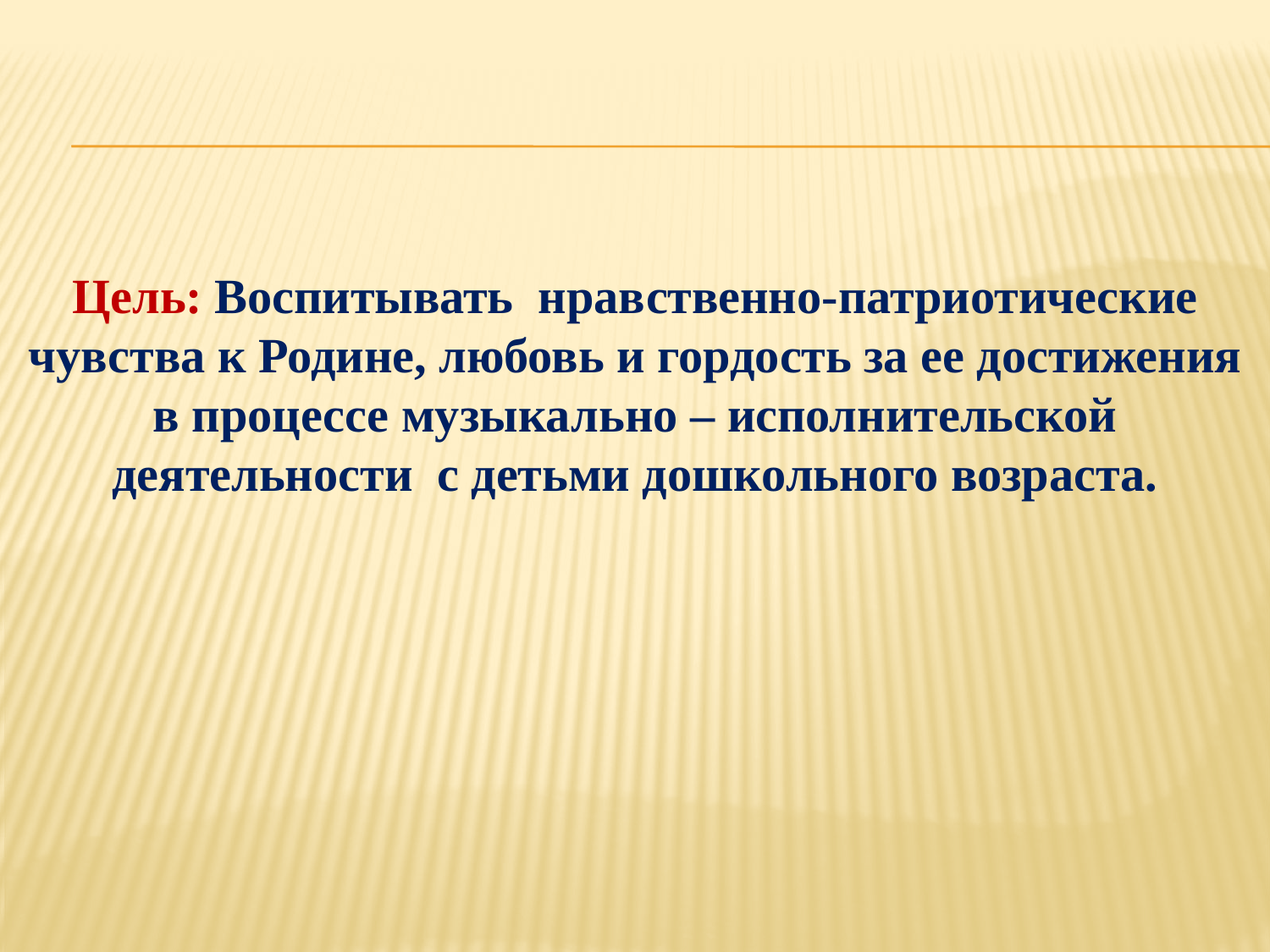

Цель: Воспитывать  нравственно-патриотические чувства к Родине, любовь и гордость за ее достижения в процессе музыкально – исполнительской деятельности  с детьми дошкольного возраста.